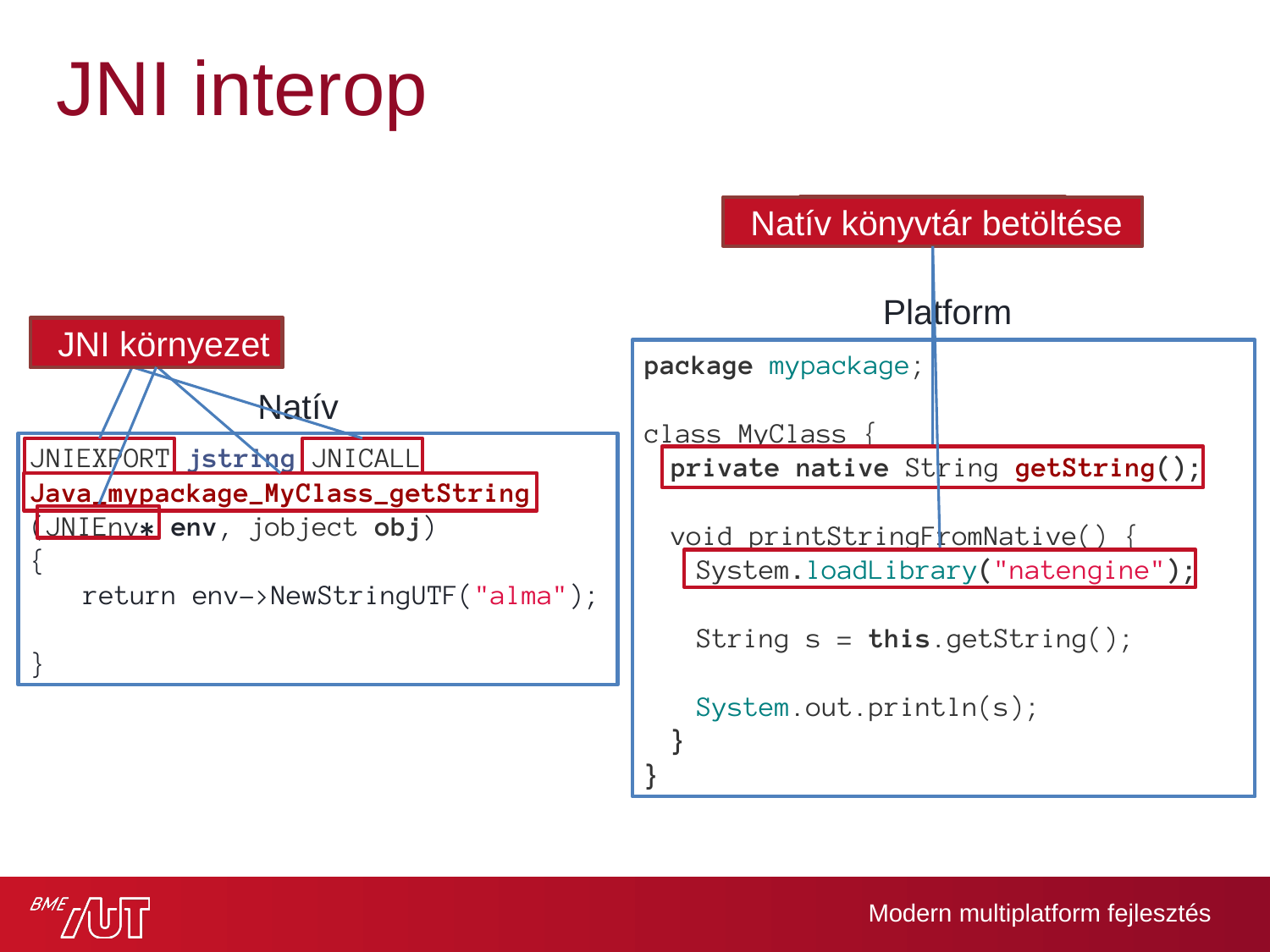

# JNI interop
Natív függvény
Natív könyvtár betöltése
Platform
JNI makrók
Speciális név
JNI környezet
package mypackage;

class MyClass {
	private native String getString();

	void printStringFromNative() {
		System.loadLibrary("natengine");

		String s = this.getString();

		System.out.println(s);
	}
}
Natív
JNIEXPORT jstring JNICALL Java_mypackage_MyClass_getString
(JNIEnv* env, jobject obj)
{
	return env->NewStringUTF("alma");
}

Modern multiplatform fejlesztés